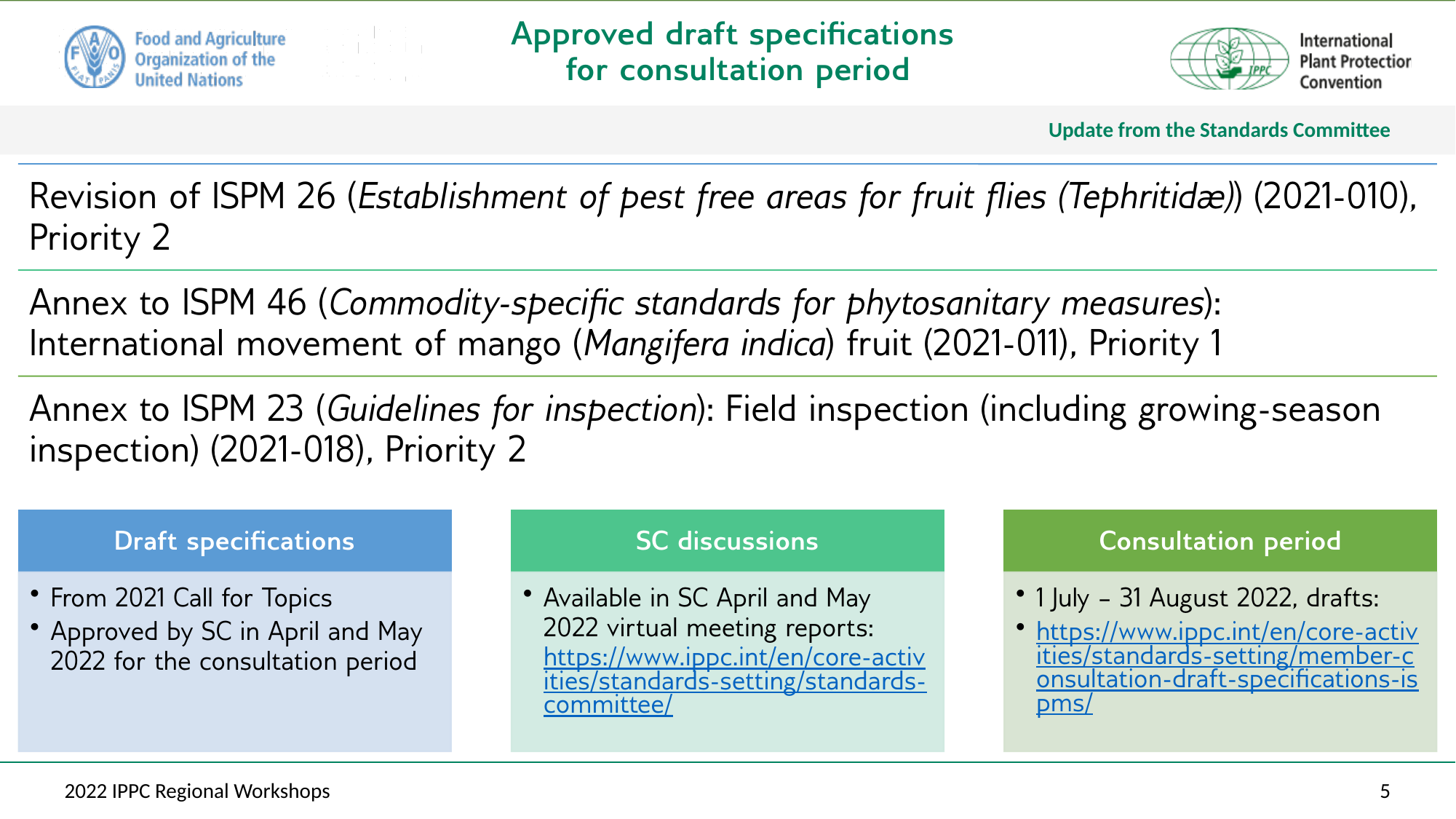

# Approved draft specifications for consultation period
Revision of ISPM 26 (Establishment of pest free areas for fruit flies (Tephritidae)) (2021-010), Priority 2
Annex to ISPM 46 (Commodity-specific standards for phytosanitary measures): International movement of mango (Mangifera indica) fruit (2021-011), Priority 1
Annex to ISPM 23 (Guidelines for inspection): Field inspection (including growing-season inspection) (2021-018), Priority 2
Draft specifications
From 2021 Call for Topics
Approved by SC in April and May 2022 for the consultation period
SC discussions
Available in SC April and May 2022 virtual meeting reports: https://www.ippc.int/en/core-activities/standards-setting/standards-committee/
Consultation period
1 July – 31 August 2022, drafts:
https://www.ippc.int/en/core-activities/standards-setting/member-consultation-draft-specifications-ispms/